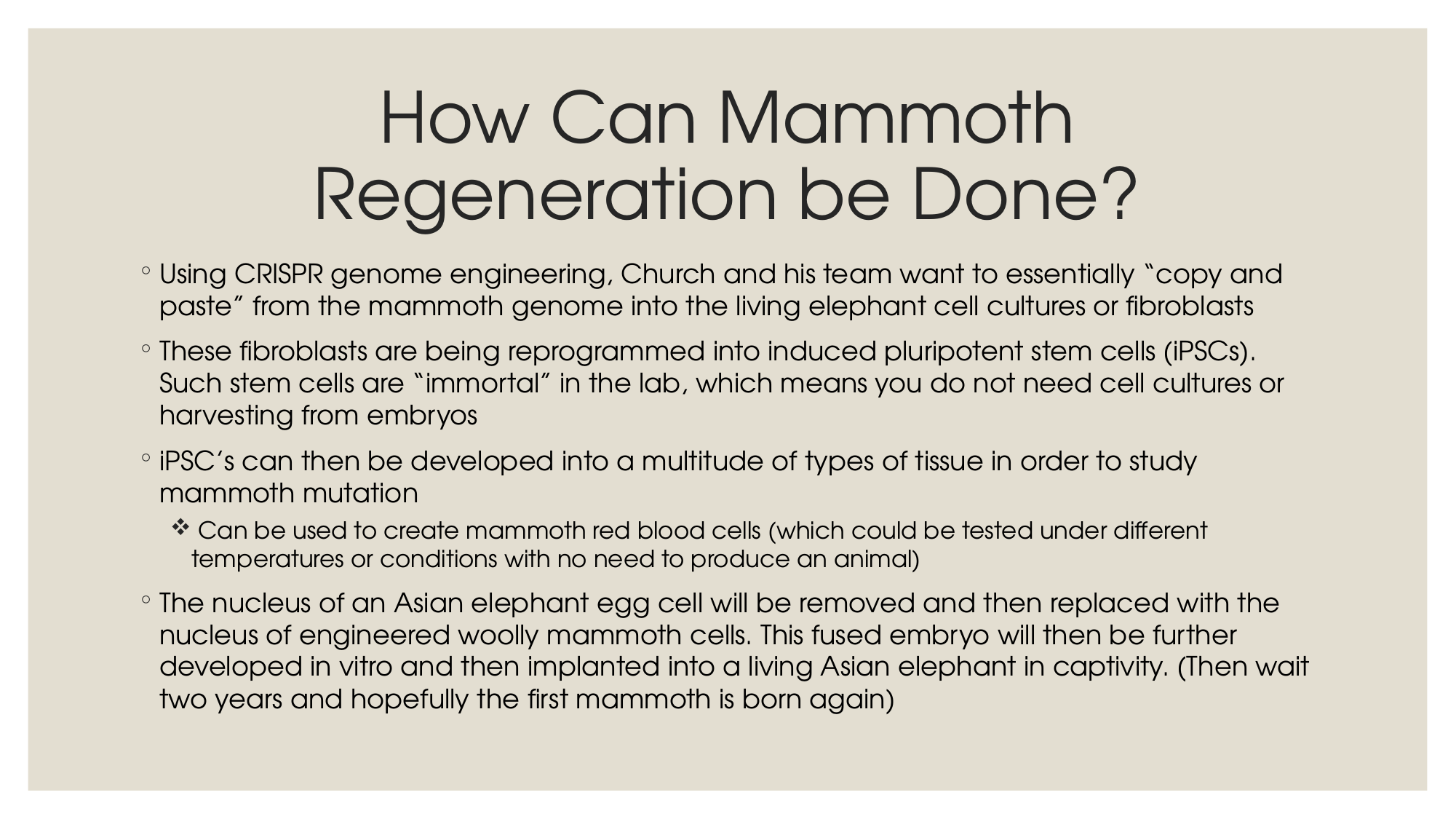

# How Can Mammoth Regeneration be Done?
Using CRISPR genome engineering, Church and his team want to essentially “copy and paste” from the mammoth genome into the living elephant cell cultures or fibroblasts
These fibroblasts are being reprogrammed into induced pluripotent stem cells (iPSCs). Such stem cells are “immortal” in the lab, which means you do not need cell cultures or harvesting from embryos
iPSC’s can then be developed into a multitude of types of tissue in order to study mammoth mutation
 Can be used to create mammoth red blood cells (which could be tested under different temperatures or conditions with no need to produce an animal)
The nucleus of an Asian elephant egg cell will be removed and then replaced with the nucleus of engineered woolly mammoth cells. This fused embryo will then be further developed in vitro and then implanted into a living Asian elephant in captivity. (Then wait two years and hopefully the first mammoth is born again)